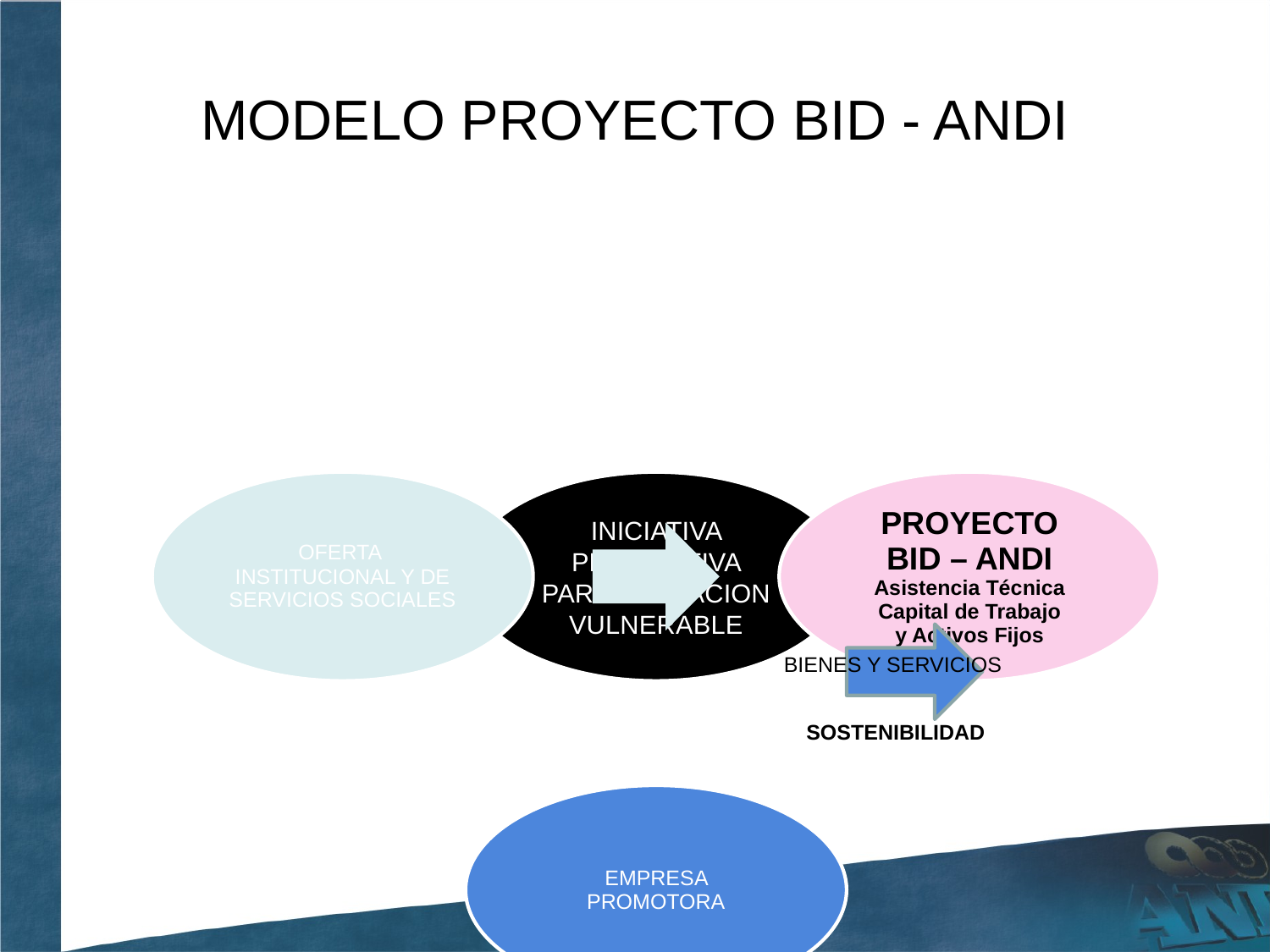

# MODELO PROYECTO BID - ANDI
INICIATIVA PRODUCTIVA PARA POBLACION VULNERABLE
PROYECTO BID – ANDI
Asistencia Técnica
Capital de Trabajo
y Activos Fijos
EMPRESA PROMOTORA
OFERTA  INSTITUCIONAL Y DE SERVICIOS SOCIALES

BIENES Y SERVICIOS
SOSTENIBILIDAD